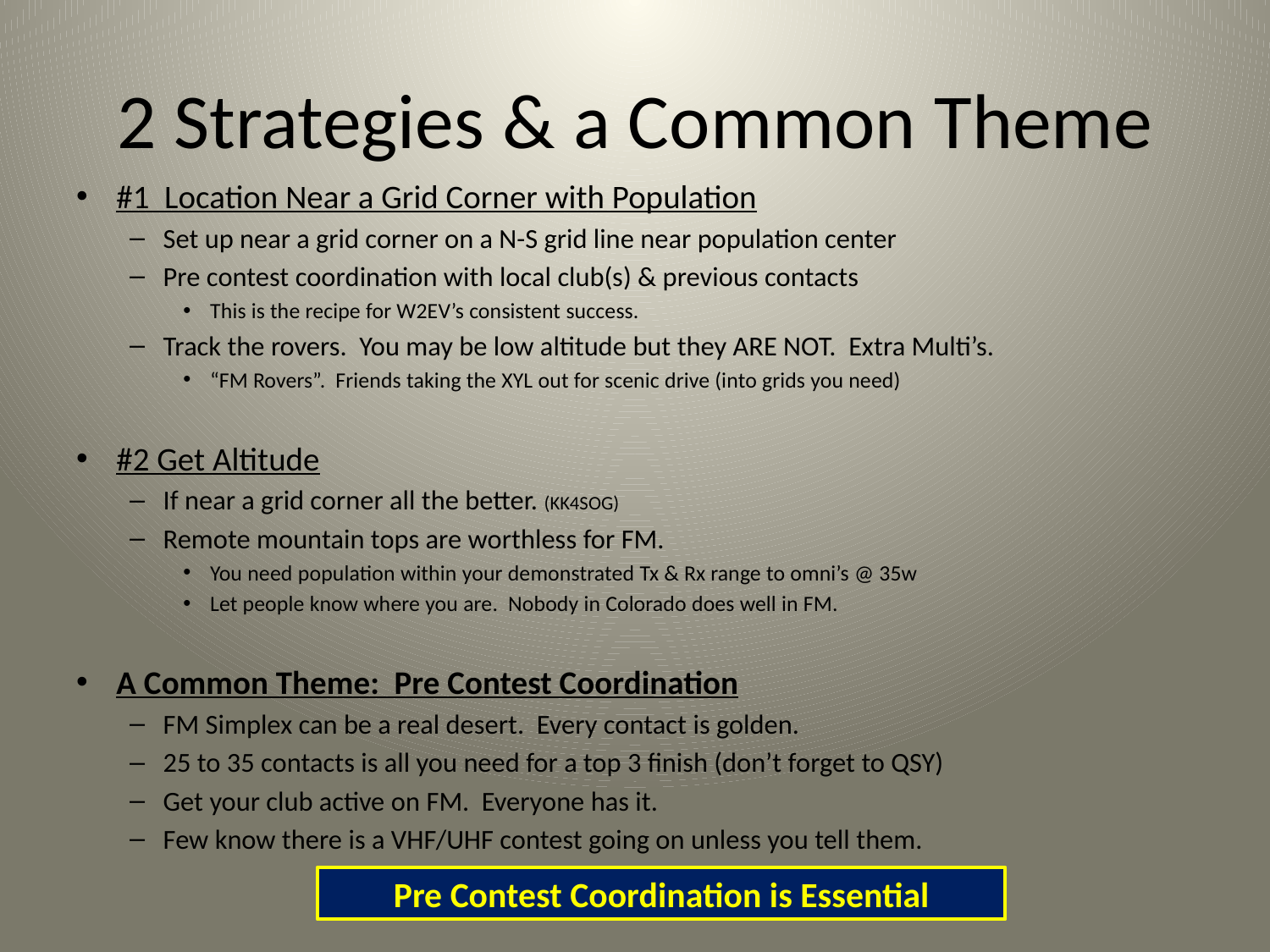

# 2 Strategies & a Common Theme
#1  Location Near a Grid Corner with Population
Set up near a grid corner on a N-S grid line near population center
Pre contest coordination with local club(s) & previous contacts
This is the recipe for W2EV’s consistent success.
Track the rovers.  You may be low altitude but they ARE NOT.  Extra Multi’s.
“FM Rovers”.  Friends taking the XYL out for scenic drive (into grids you need)

#2 Get Altitude
If near a grid corner all the better. (KK4SOG)
Remote mountain tops are worthless for FM.
You need population within your demonstrated Tx & Rx range to omni’s @ 35w
Let people know where you are.  Nobody in Colorado does well in FM.

A Common Theme:  Pre Contest Coordination
FM Simplex can be a real desert.  Every contact is golden.
25 to 35 contacts is all you need for a top 3 finish (don’t forget to QSY)
Get your club active on FM.  Everyone has it.
Few know there is a VHF/UHF contest going on unless you tell them.
Pre Contest Coordination is Essential